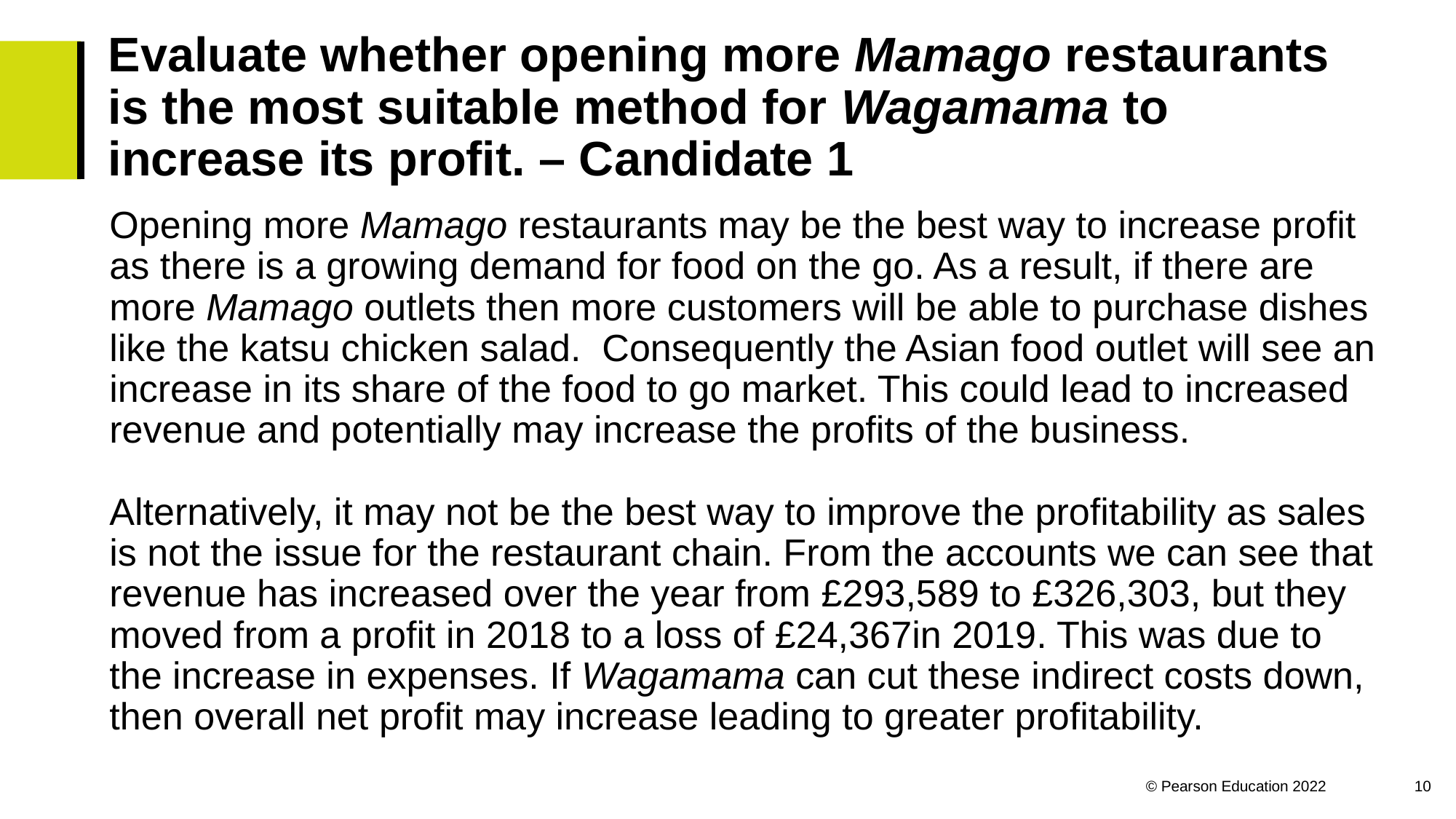

# Evaluate whether opening more Mamago restaurants is the most suitable method for Wagamama to increase its profit. – Candidate 1
Opening more Mamago restaurants may be the best way to increase profit as there is a growing demand for food on the go. As a result, if there are more Mamago outlets then more customers will be able to purchase dishes like the katsu chicken salad.  Consequently the Asian food outlet will see an increase in its share of the food to go market. This could lead to increased revenue and potentially may increase the profits of the business.

Alternatively, it may not be the best way to improve the profitability as sales is not the issue for the restaurant chain. From the accounts we can see that revenue has increased over the year from £293,589 to £326,303, but they moved from a profit in 2018 to a loss of £24,367in 2019. This was due to the increase in expenses. If Wagamama can cut these indirect costs down, then overall net profit may increase leading to greater profitability.